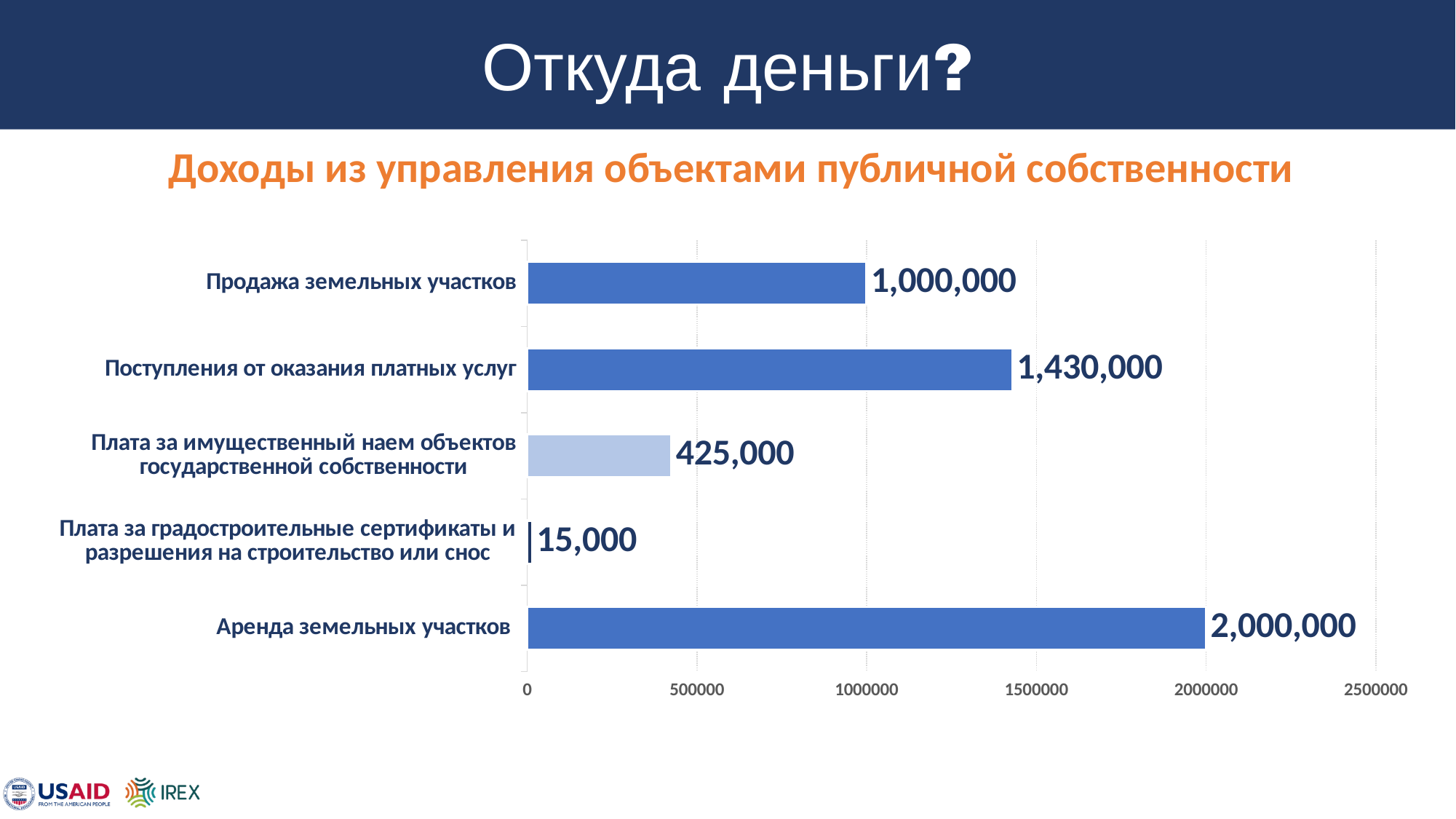

# Откуда деньги?
Доходы из управления объектами публичной собственности

### Chart

| Category | доходы, лей |
|---|---|
| Аренда земельных участков  | 2000000.0 |
| Плата за градостроительные сертификаты и разрешения на строительство или снос | 15000.0 |
| Плата за имущественный наем объектов государственной собственности | 425000.0 |
| Поступления от оказания платных услуг | 1430000.0 |
| Продажа земельных участков | 1000000.0 |